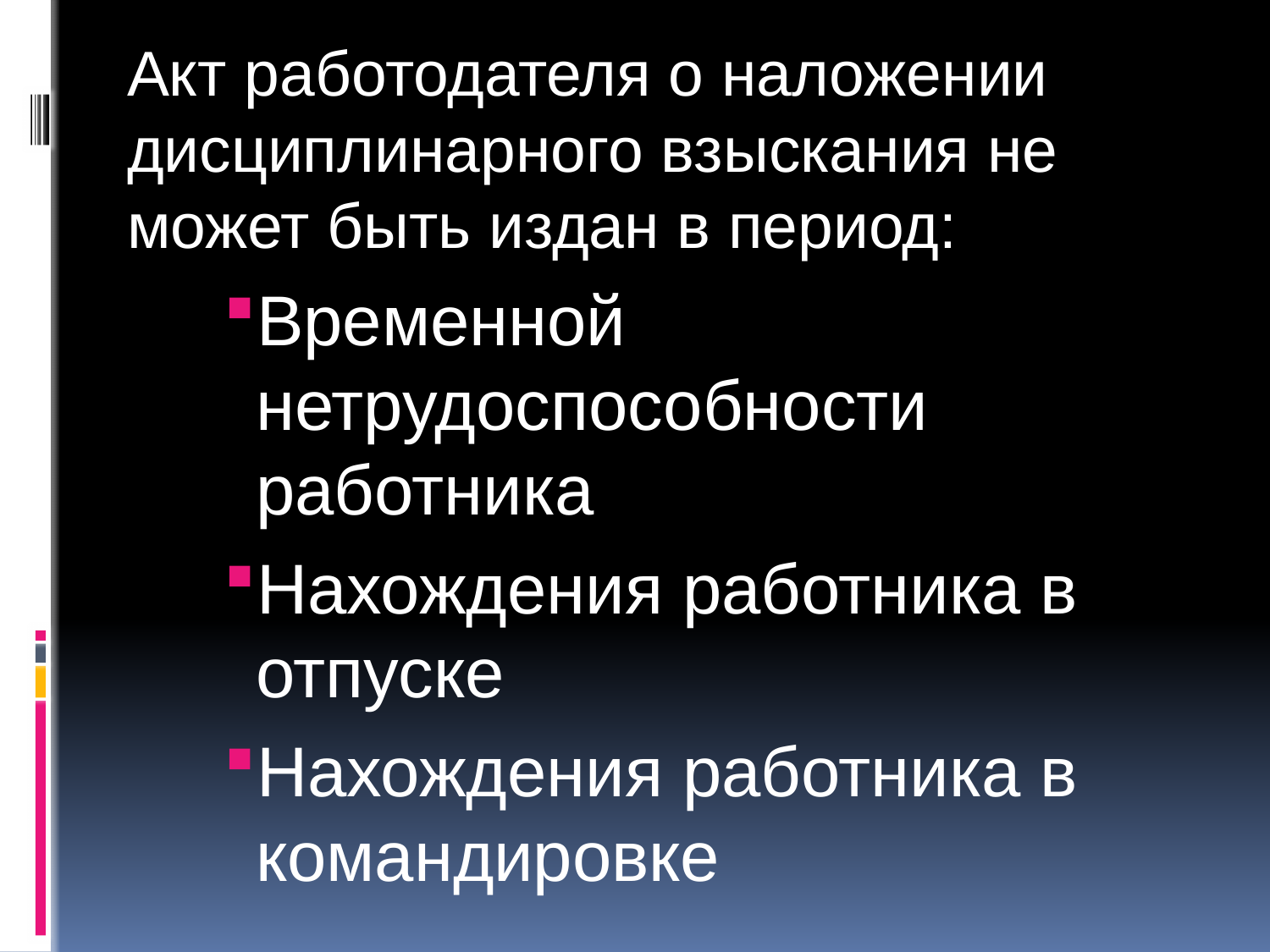

Акт работодателя о наложении дисциплинарного взыскания не может быть издан в период:
Временной нетрудоспособности работника
Нахождения работника в отпуске
Нахождения работника в командировке